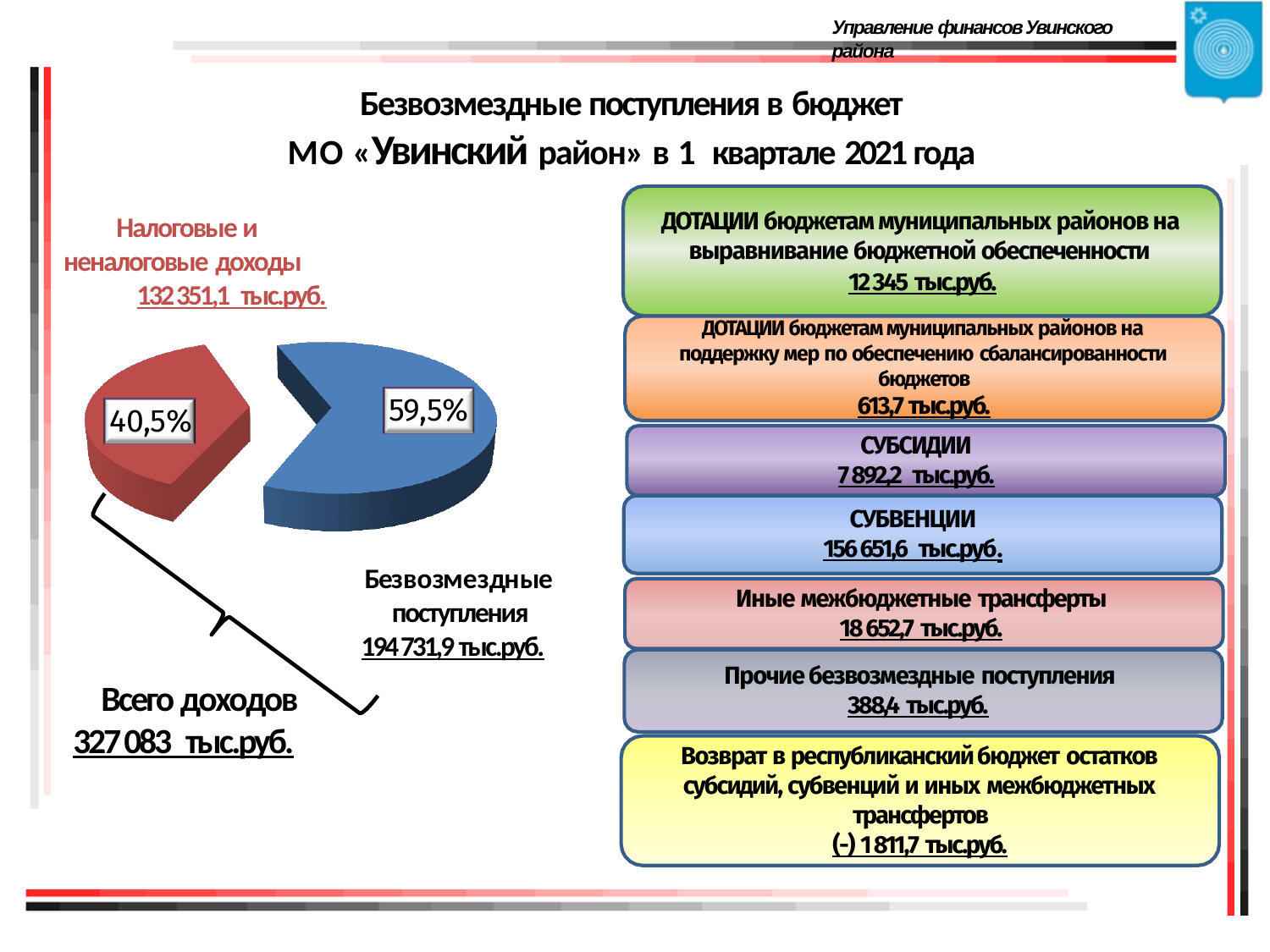

Управление финансов Увинского района

# Безвозмездные поступления в бюджет
МО «Увинский район» в 1  квартале 2021 года

ДОТАЦИИ бюджетам муниципальных районов на  выравнивание бюджетной обеспеченности
12 345 тыс.руб.
Налоговые и  неналоговые доходы
132 351,1  тыс.руб.

ДОТАЦИИ бюджетам муниципальных районов на  поддержку мер по обеспечению сбалансированности  бюджетов
613,7 тыс.руб.

59,5%

40,5%

СУБСИДИИ
7 892,2  тыс.руб.
СУБВЕНЦИИ
156 651,6  тыс.руб.

Безвозмездные  поступления
194 731,9 тыс.руб.

Иные межбюджетные трансферты  18 652,7 тыс.руб.

Прочие безвозмездные поступления  388,4 тыс.руб.
Всего доходов   327 083  тыс.руб.

Возврат в республиканский бюджет остатков  субсидий, субвенций и иных межбюджетных  трансфертов
(-) 1 811,7 тыс.руб.